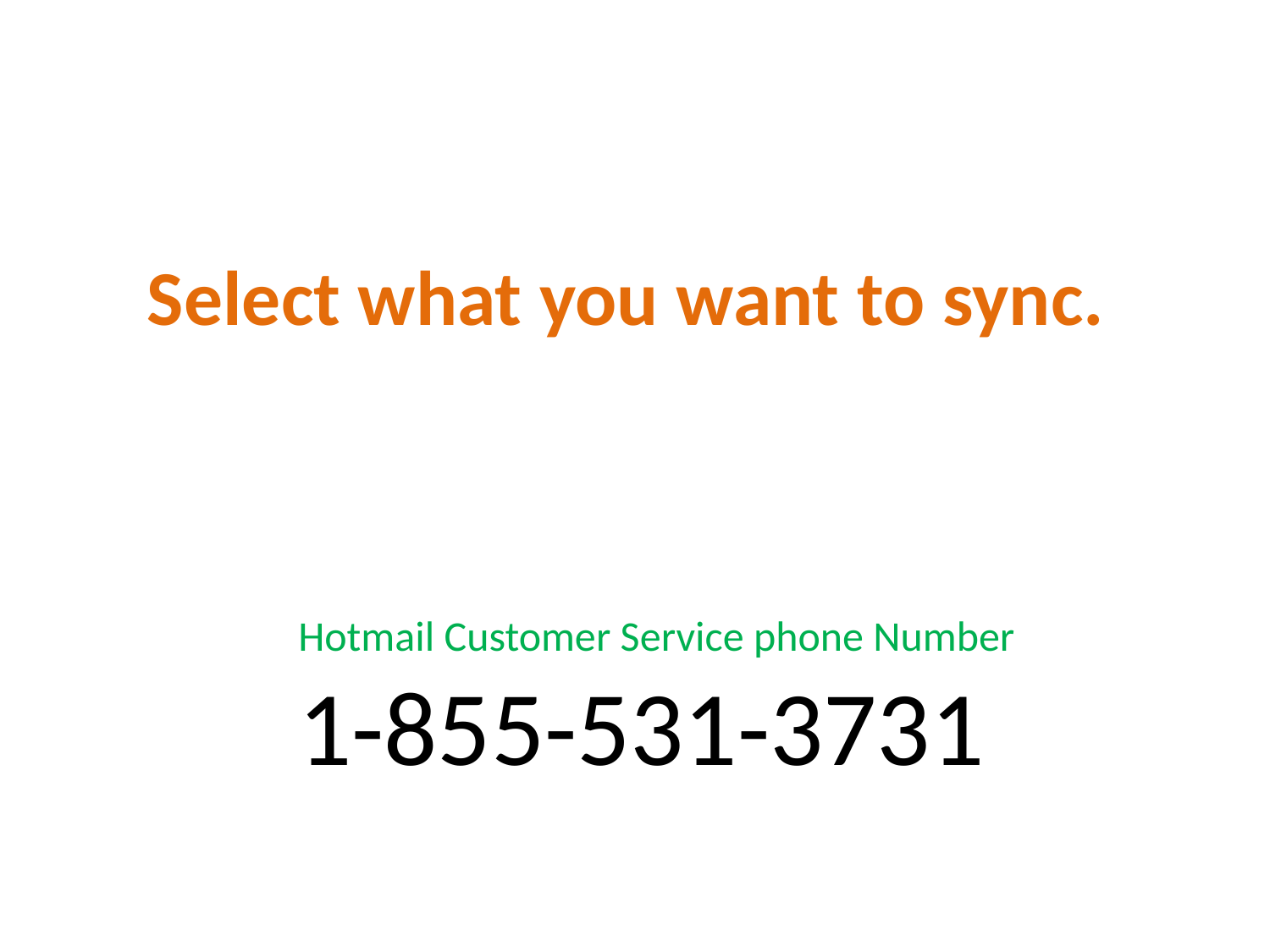

# Select what you want to sync.
	Hotmail Customer Service phone Number
	1-855-531-3731